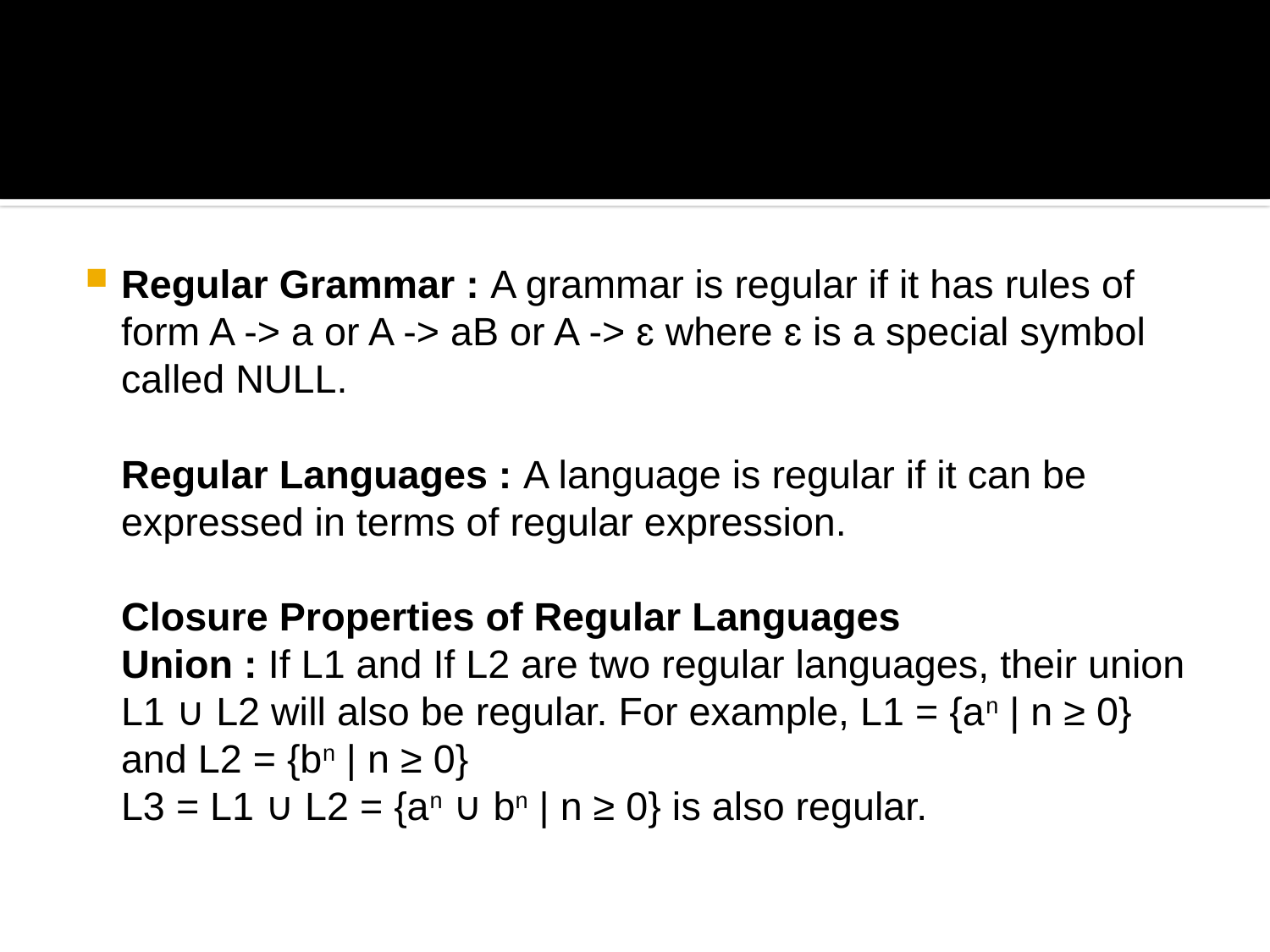

#
Regular Grammar : A grammar is regular if it has rules of form A -> a or A -> aB or A -> ɛ where ɛ is a special symbol called NULL.
 
Regular Languages : A language is regular if it can be expressed in terms of regular expression.
 
Closure Properties of Regular Languages
Union : If L1 and If L2 are two regular languages, their union L1 ∪ L2 will also be regular. For example, L1 = {an | n ≥ 0} and L2 = {bn | n ≥ 0}
L3 = L1 ∪ L2 = {an ∪ bn | n ≥ 0} is also regular.